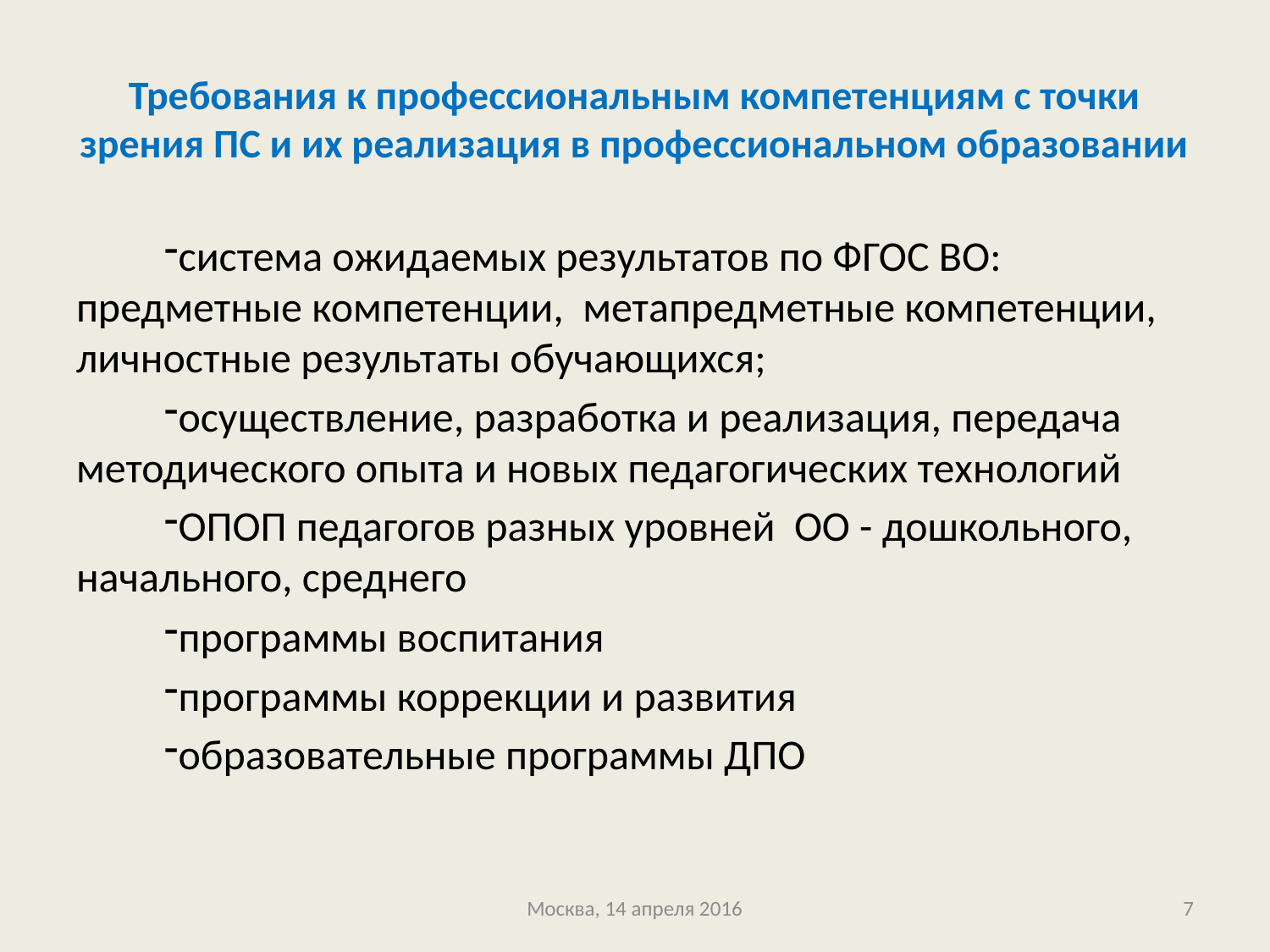

# Требования к профессиональным компетенциям с точки зрения ПС и их реализация в профессиональном образовании
система ожидаемых результатов по ФГОС ВО: предметные компетенции,  метапредметные компетенции,  личностные результаты обучающихся;
осуществление, разработка и реализация, передача методического опыта и новых педагогических технологий
ОПОП педагогов разных уровней  ОО - дошкольного, начального, среднего
программы воспитания
программы коррекции и развития
образовательные программы ДПО
Москва, 14 апреля 2016
7